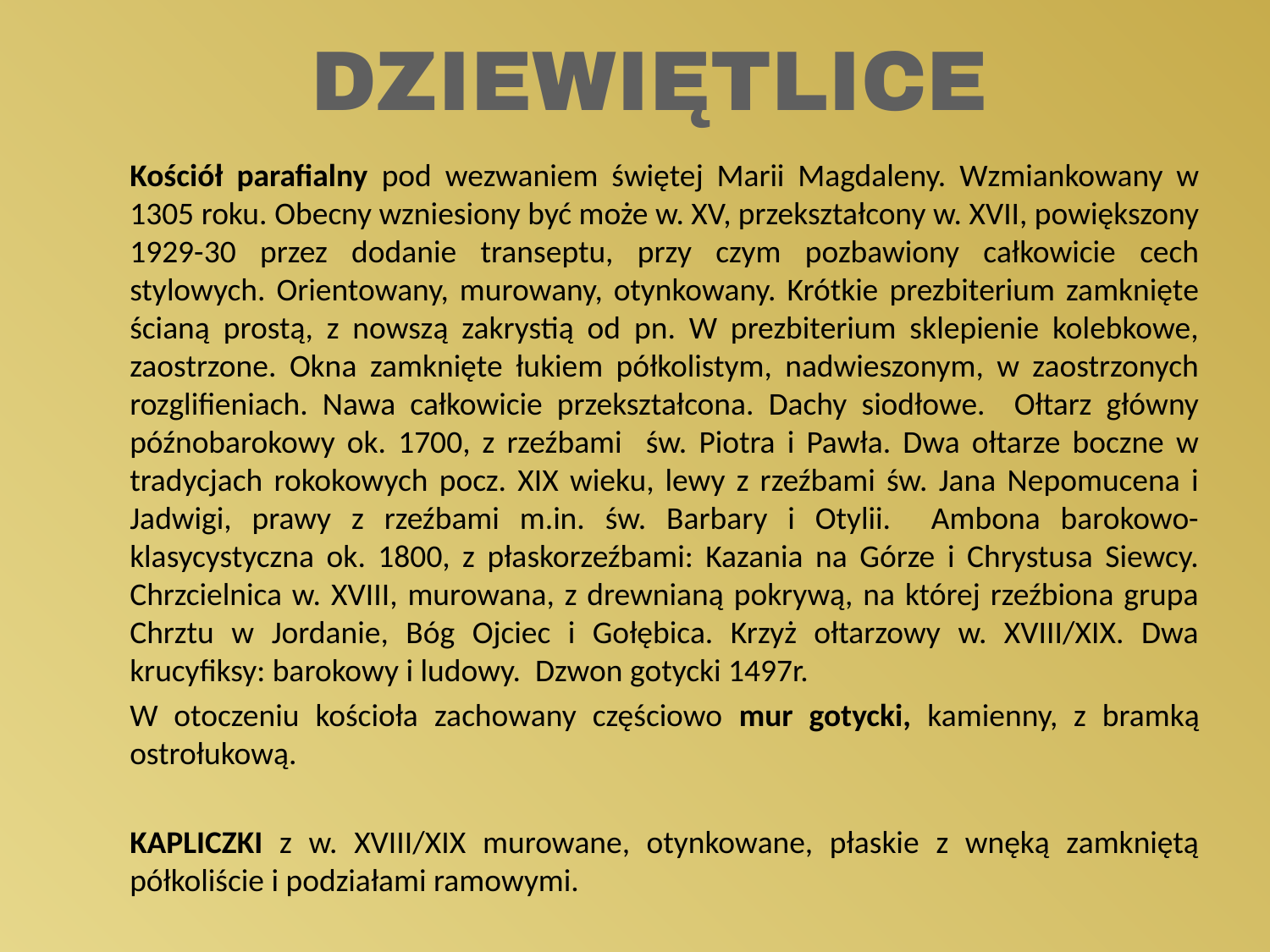

DZIEWIĘTLICE
	Kościół parafialny pod wezwaniem świętej Marii Magdaleny. Wzmiankowany w 1305 roku. Obecny wzniesiony być może w. XV, przekształcony w. XVII, powiększony 1929-30 przez dodanie transeptu, przy czym pozbawiony całkowicie cech stylowych. Orientowany, murowany, otynkowany. Krótkie prezbiterium zamknięte ścianą prostą, z nowszą zakrystią od pn. W prezbiterium sklepienie kolebkowe, zaostrzone. Okna zamknięte łukiem półkolistym, nadwieszonym, w zaostrzonych rozglifieniach. Nawa całkowicie przekształcona. Dachy siodłowe.  Ołtarz główny późnobarokowy ok. 1700, z rzeźbami  św. Piotra i Pawła. Dwa ołtarze boczne w tradycjach rokokowych pocz. XIX wieku, lewy z rzeźbami św. Jana Nepomucena i Jadwigi, prawy z rzeźbami m.in. św. Barbary i Otylii.  Ambona barokowo-klasycystyczna ok. 1800, z płaskorzeźbami: Kazania na Górze i Chrystusa Siewcy. Chrzcielnica w. XVIII, murowana, z drewnianą pokrywą, na której rzeźbiona grupa Chrztu w Jordanie, Bóg Ojciec i Gołębica. Krzyż ołtarzowy w. XVIII/XIX. Dwa krucyfiksy: barokowy i ludowy.  Dzwon gotycki 1497r.
	W otoczeniu kościoła zachowany częściowo mur gotycki, kamienny, z bramką ostrołukową.

	KAPLICZKI z w. XVIII/XIX murowane, otynkowane, płaskie z wnęką zamkniętą półkoliście i podziałami ramowymi.